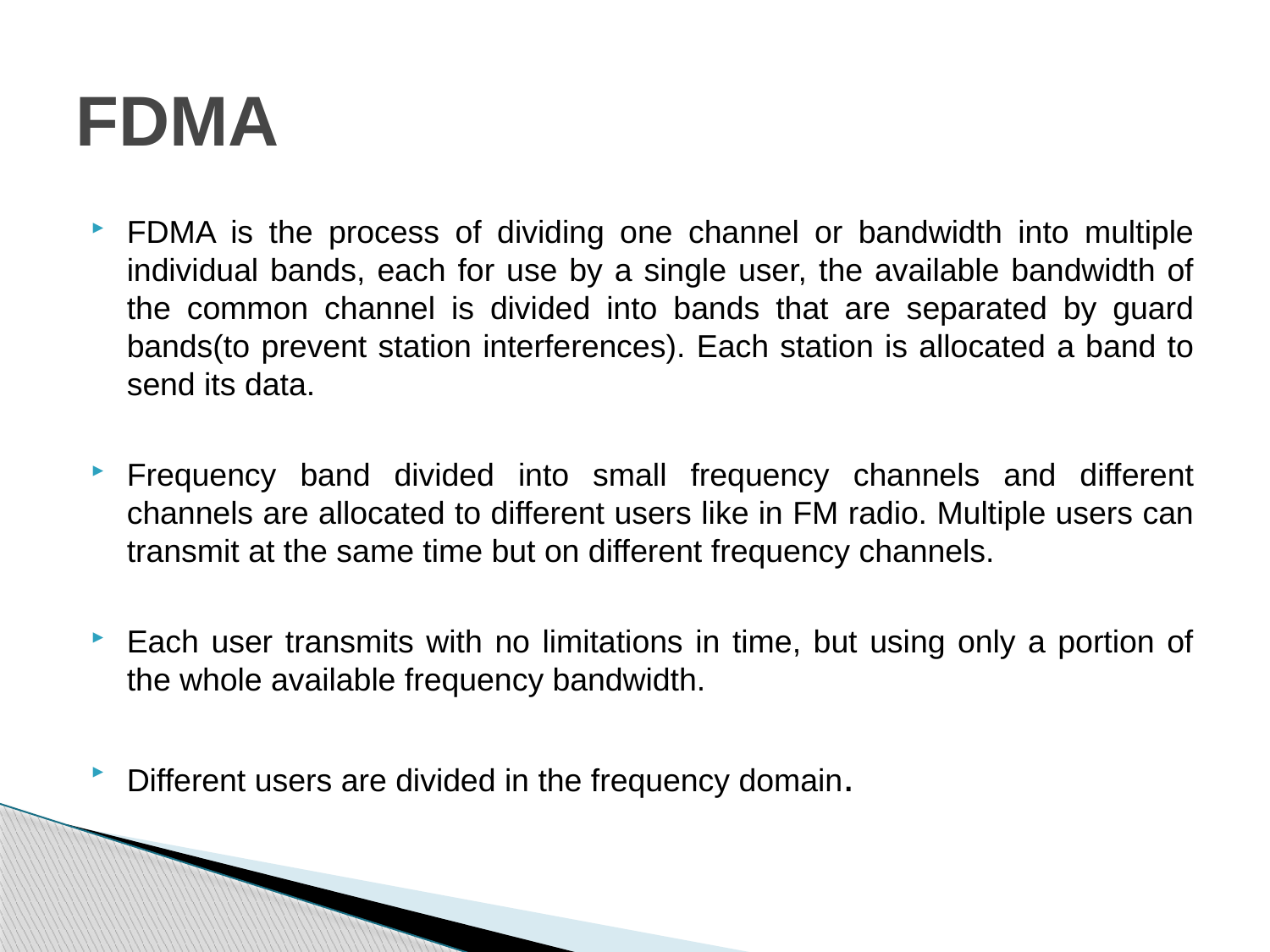

# FDMA
FDMA is the process of dividing one channel or bandwidth into multiple individual bands, each for use by a single user, the available bandwidth of the common channel is divided into bands that are separated by guard bands(to prevent station interferences). Each station is allocated a band to send its data.

Frequency band divided into small frequency channels and different channels are allocated to different users like in FM radio. Multiple users can transmit at the same time but on different frequency channels.

Each user transmits with no limitations in time, but using only a portion of the whole available frequency bandwidth.

Different users are divided in the frequency domain.